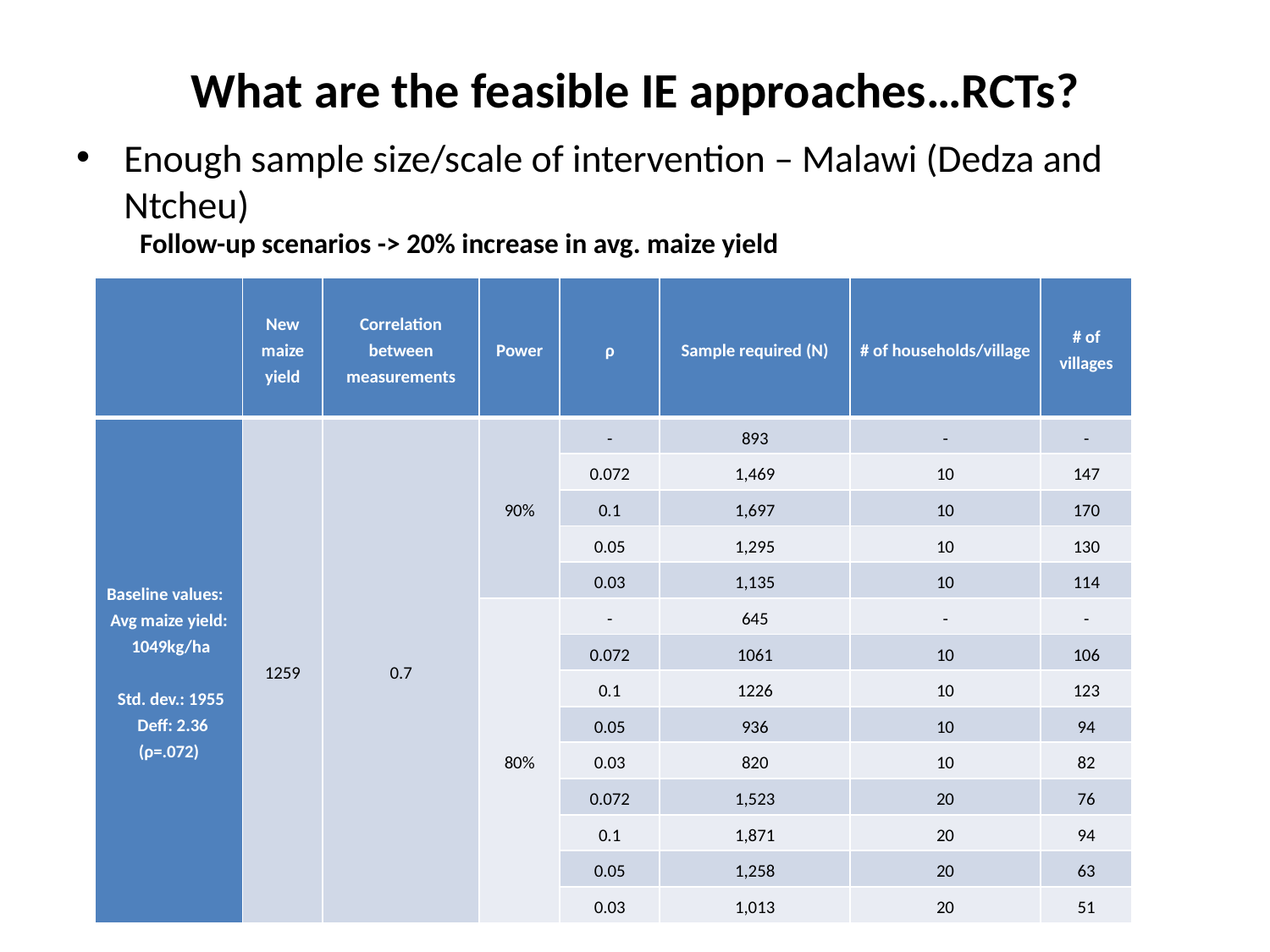

# What are the feasible IE approaches…RCTs?
Enough sample size/scale of intervention – Malawi (Dedza and Ntcheu)
Follow-up scenarios -> 20% increase in avg. maize yield

|  | New maize yield | Correlation between measurements | Power | ρ | Sample required (N) | # of households/village | # of villages |
| --- | --- | --- | --- | --- | --- | --- | --- |
| Baseline values: Avg maize yield: 1049kg/ha Std. dev.: 1955 Deff: 2.36 (ρ=.072) | 1259 | 0.7 | 90% | - | 893 | - | - |
|  |  |  |  | 0.072 | 1,469 | 10 | 147 |
|  |  |  |  | 0.1 | 1,697 | 10 | 170 |
|  |  |  |  | 0.05 | 1,295 | 10 | 130 |
|  |  |  |  | 0.03 | 1,135 | 10 | 114 |
|  |  |  | 80% | - | 645 | - | - |
|  |  |  |  | 0.072 | 1061 | 10 | 106 |
|  |  |  |  | 0.1 | 1226 | 10 | 123 |
|  |  |  |  | 0.05 | 936 | 10 | 94 |
|  |  |  |  | 0.03 | 820 | 10 | 82 |
|  |  |  |  | 0.072 | 1,523 | 20 | 76 |
|  |  |  |  | 0.1 | 1,871 | 20 | 94 |
|  |  |  |  | 0.05 | 1,258 | 20 | 63 |
|  |  |  |  | 0.03 | 1,013 | 20 | 51 |